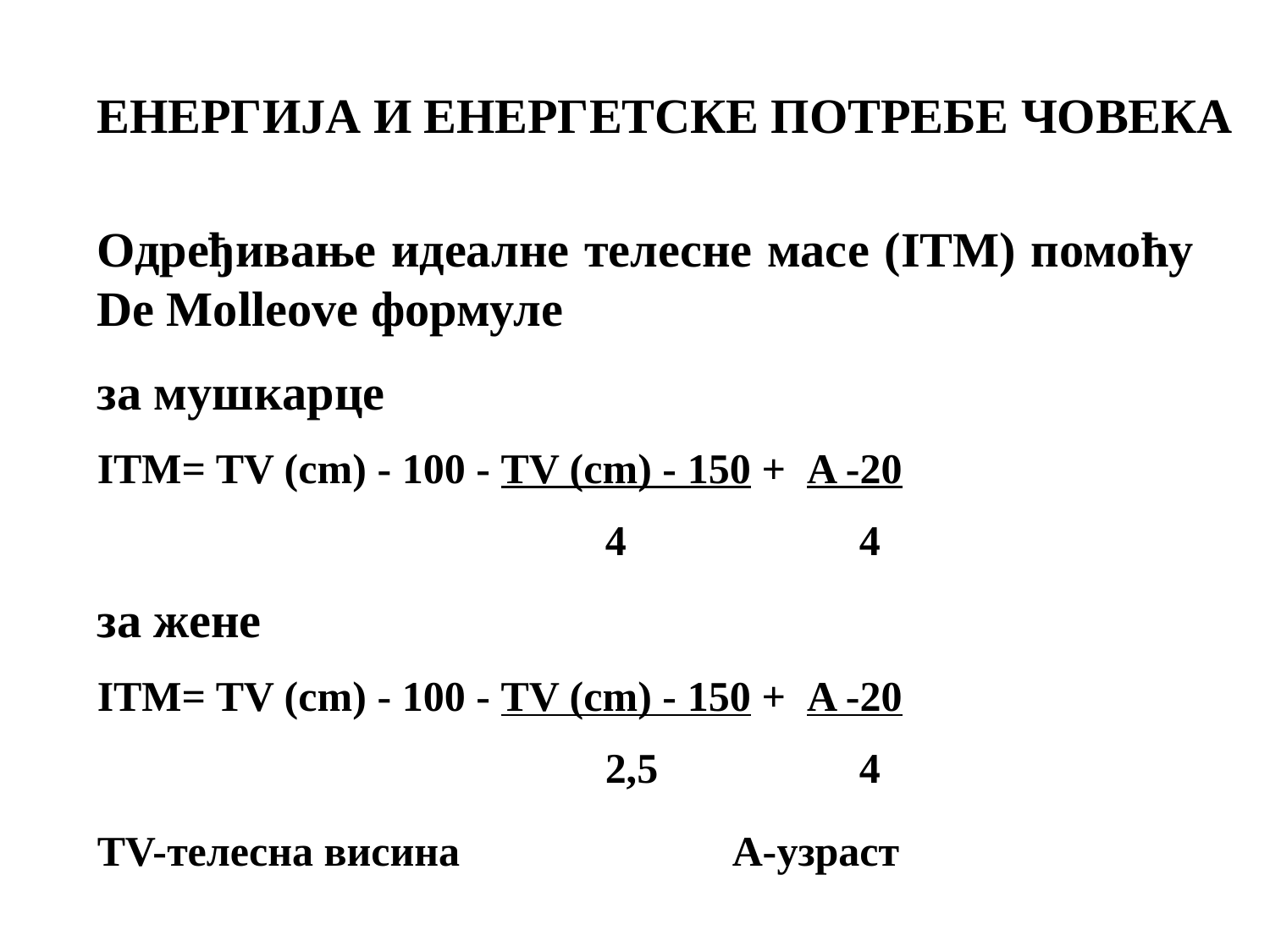

ЕНЕРГИЈА И ЕНЕРГЕТСКЕ ПОТРЕБЕ ЧОВЕКА
Одређивање идеалне телесне масе (ITM) помoћу De Molleove формуле
за мушкaрце
ITM= TV (cm) - 100 - TV (cm) - 150 +  A -20
				4		4
за женe
ITM= TV (cm) - 100 - TV (cm) - 150 +  A -20
				2,5		4
TV-телeсна висина			A-узраст